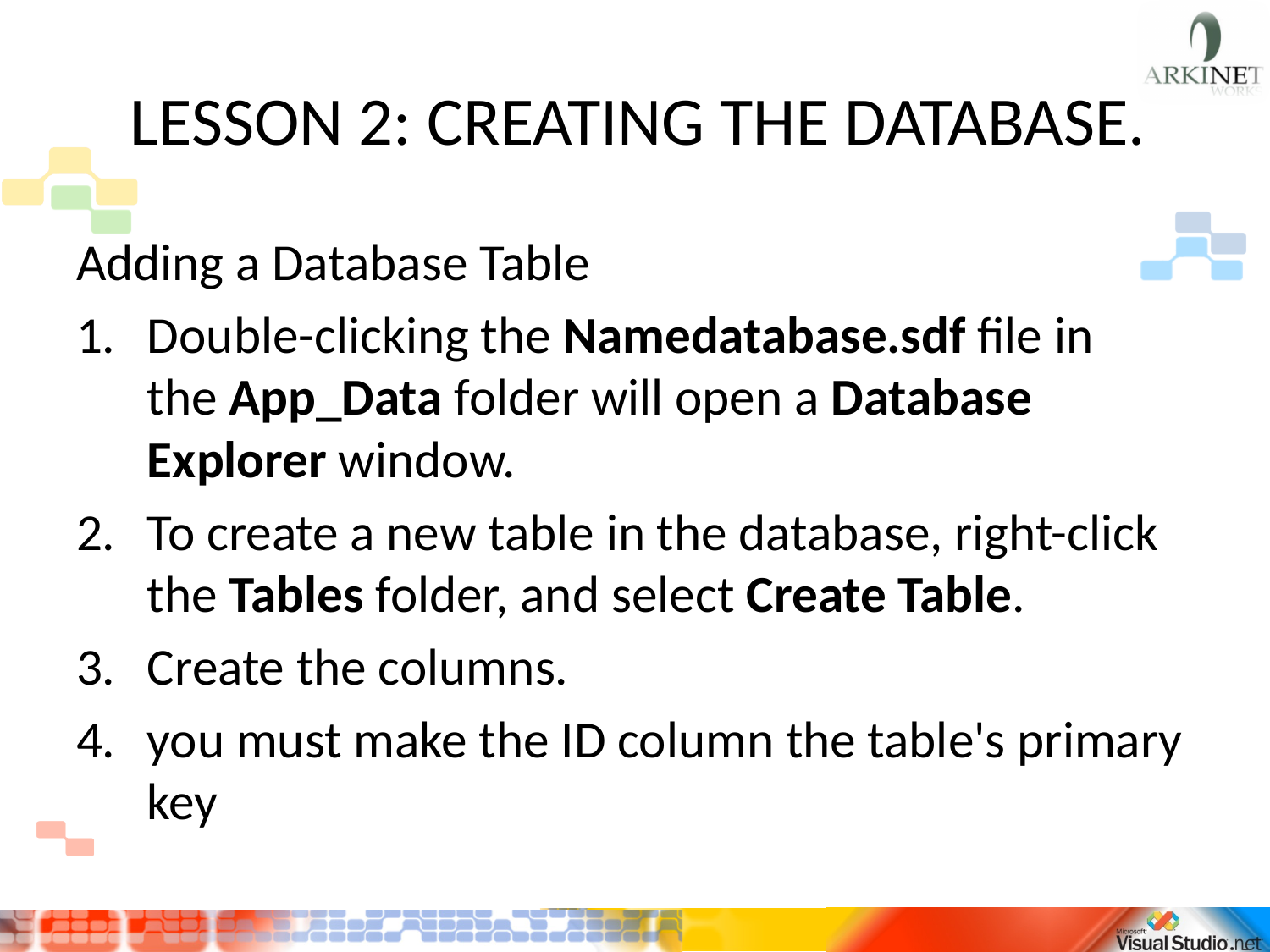

# LESSON 2: CREATING THE DATABASE.
Adding a Database Table
Double-clicking the Namedatabase.sdf file in the App_Data folder will open a Database Explorer window.
To create a new table in the database, right-click the Tables folder, and select Create Table.
Create the columns.
you must make the ID column the table's primary key